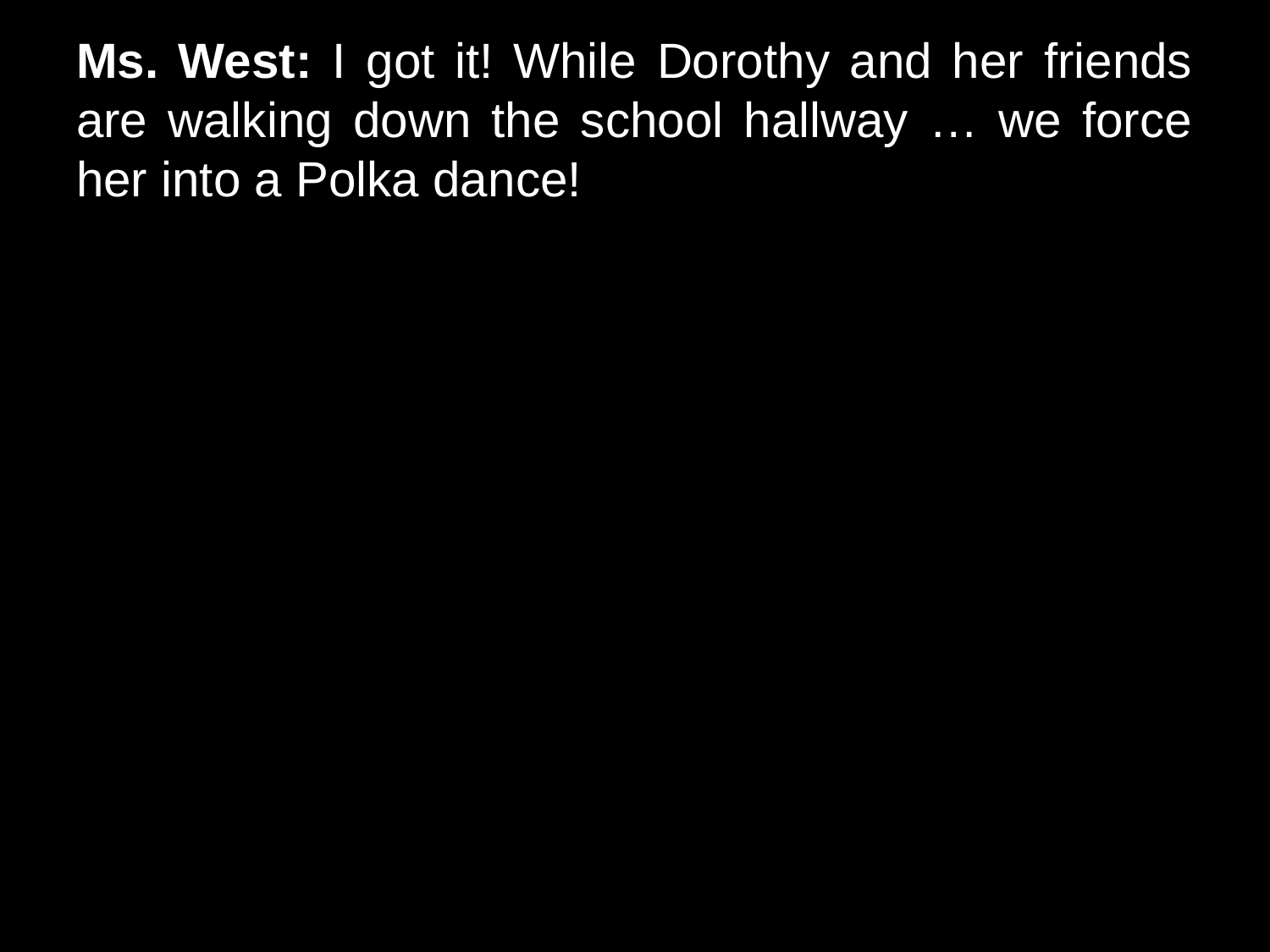

# Ms. West: I got it! While Dorothy and her friends are walking down the school hallway … we force her into a Polka dance!